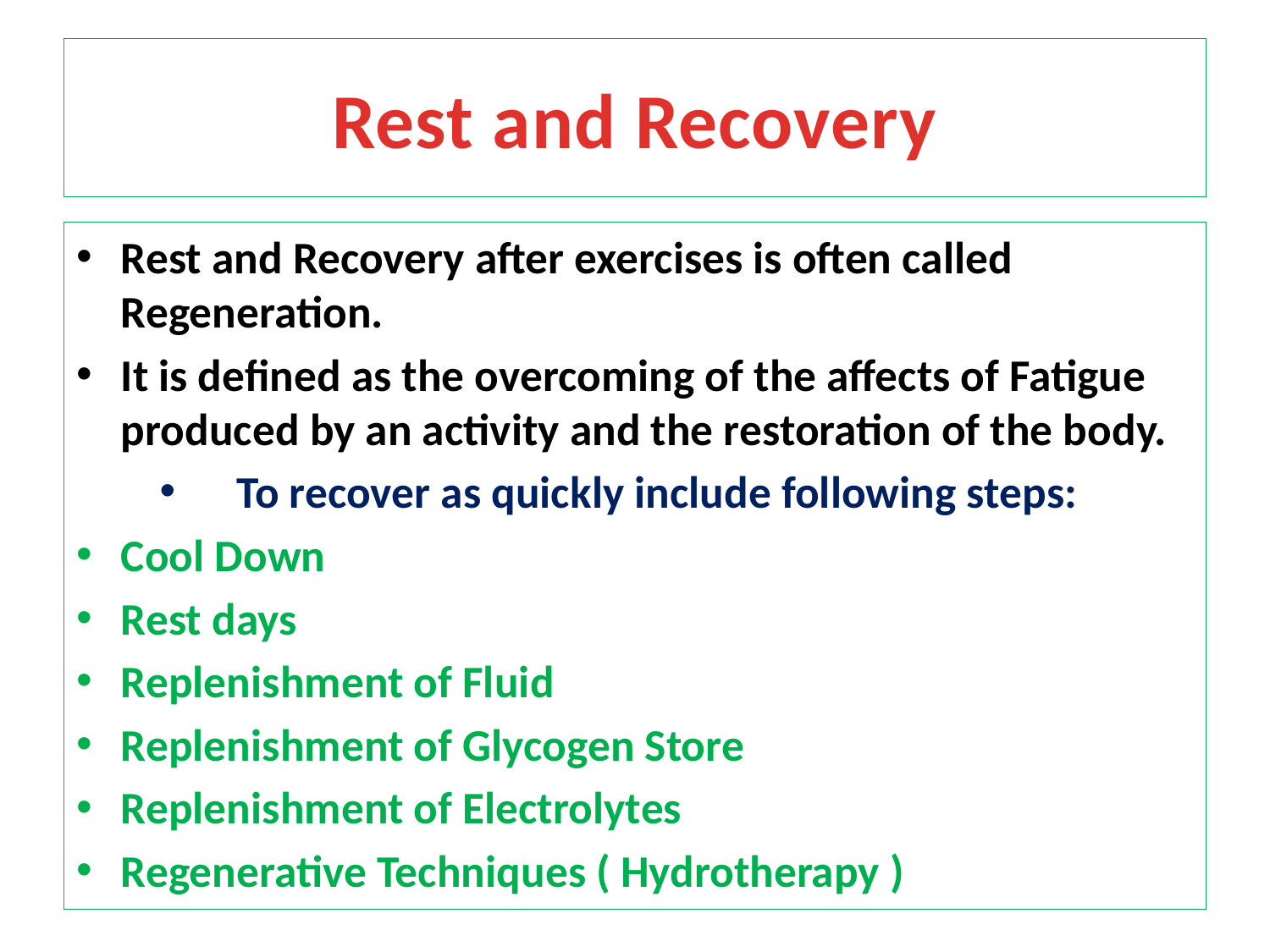

# Rest and Recovery
Rest and Recovery after exercises is often called Regeneration.
It is defined as the overcoming of the affects of Fatigue produced by an activity and the restoration of the body.
To recover as quickly include following steps:
Cool Down
Rest days
Replenishment of Fluid
Replenishment of Glycogen Store
Replenishment of Electrolytes
Regenerative Techniques ( Hydrotherapy )